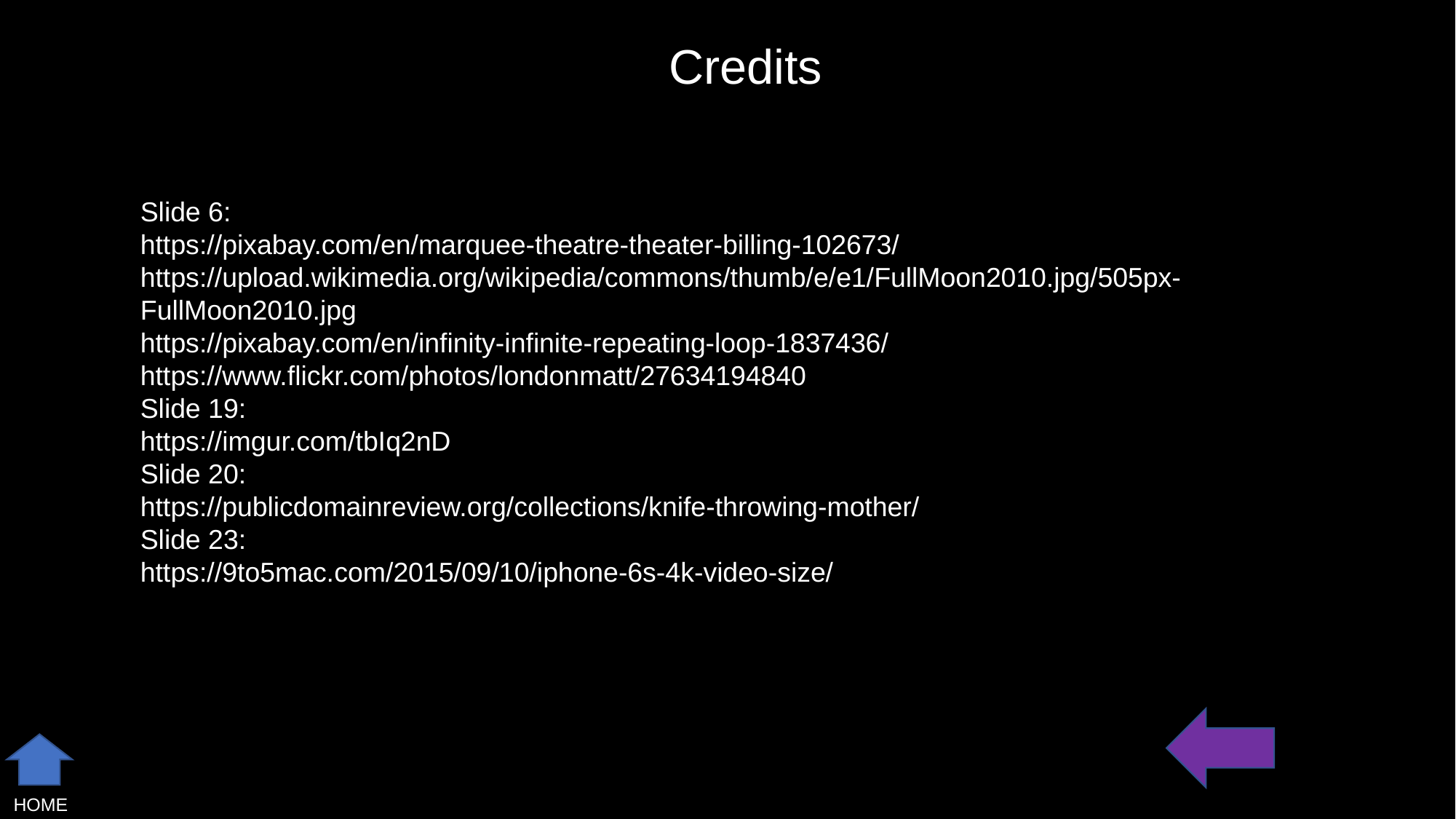

Credits
Slide 6:
https://pixabay.com/en/marquee-theatre-theater-billing-102673/
https://upload.wikimedia.org/wikipedia/commons/thumb/e/e1/FullMoon2010.jpg/505px-FullMoon2010.jpg
https://pixabay.com/en/infinity-infinite-repeating-loop-1837436/
https://www.flickr.com/photos/londonmatt/27634194840
Slide 19:
https://imgur.com/tbIq2nD
Slide 20:
https://publicdomainreview.org/collections/knife-throwing-mother/
Slide 23:
https://9to5mac.com/2015/09/10/iphone-6s-4k-video-size/

HOME